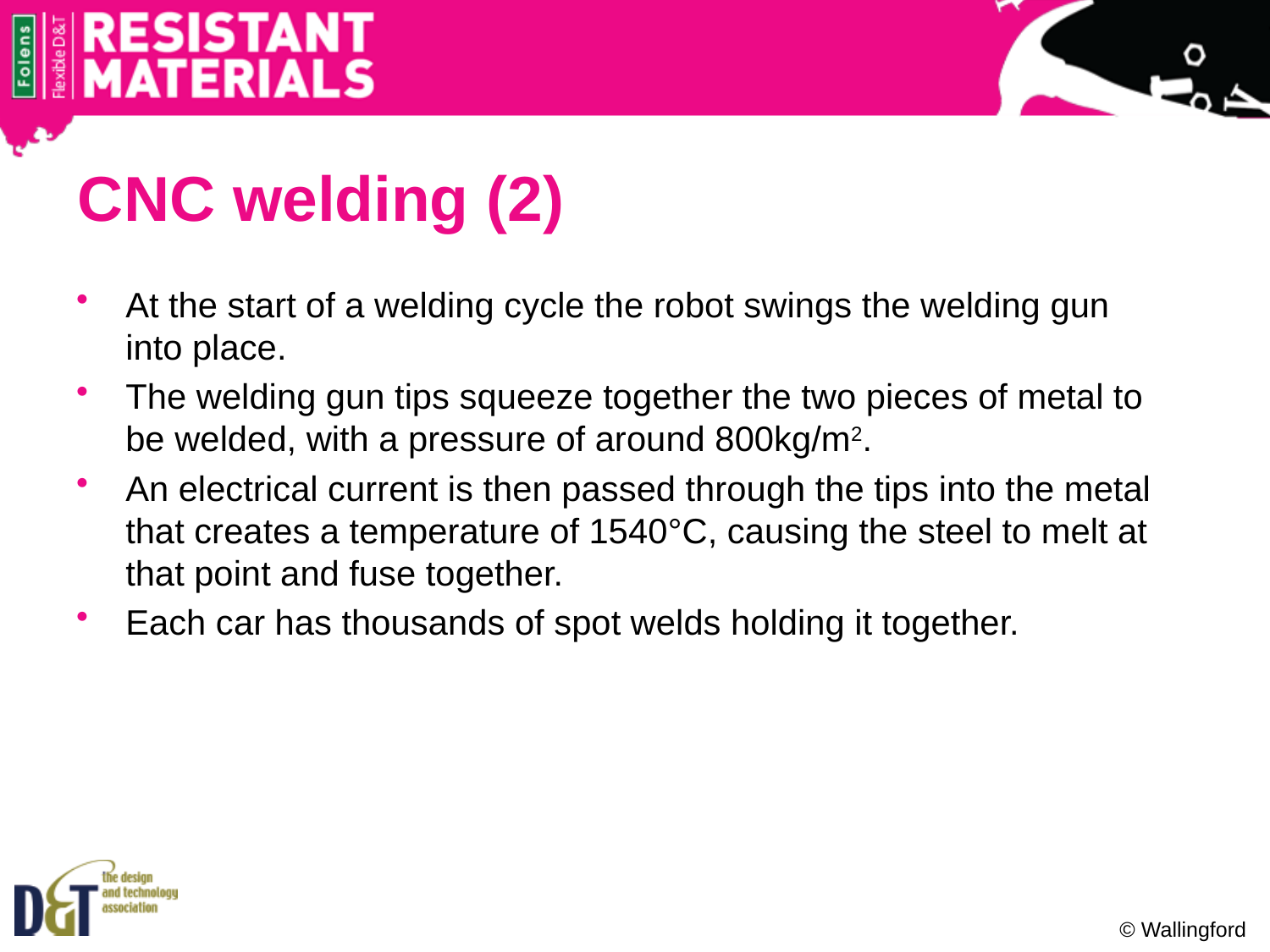

CNC welding (2)
At the start of a welding cycle the robot swings the welding gun into place.
The welding gun tips squeeze together the two pieces of metal to be welded, with a pressure of around 800kg/m2.
An electrical current is then passed through the tips into the metal that creates a temperature of 1540°C, causing the steel to melt at that point and fuse together.
Each car has thousands of spot welds holding it together.
© Wallingford